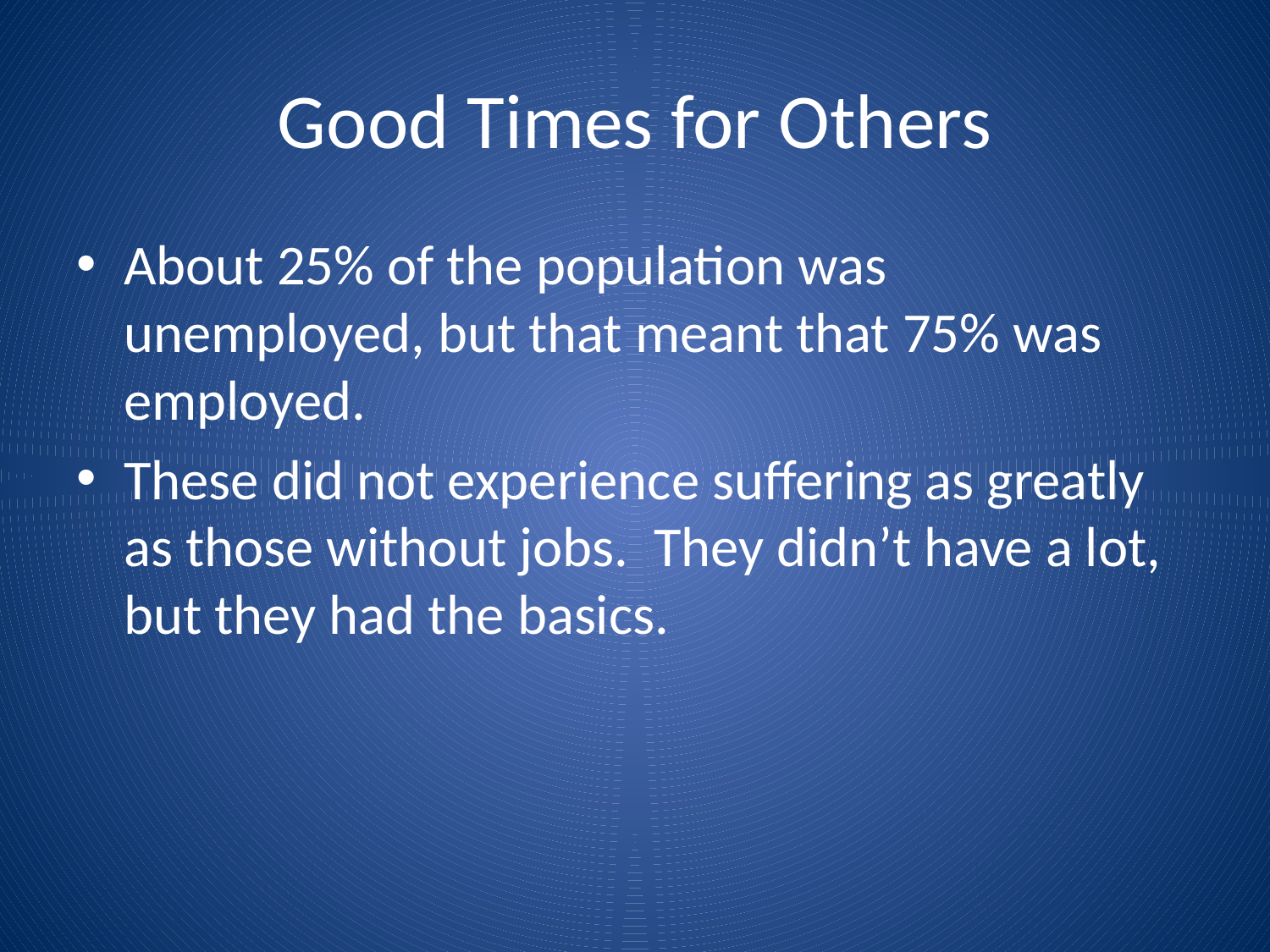

# Good Times for Others
About 25% of the population was unemployed, but that meant that 75% was employed.
These did not experience suffering as greatly as those without jobs.  They didn’t have a lot, but they had the basics.